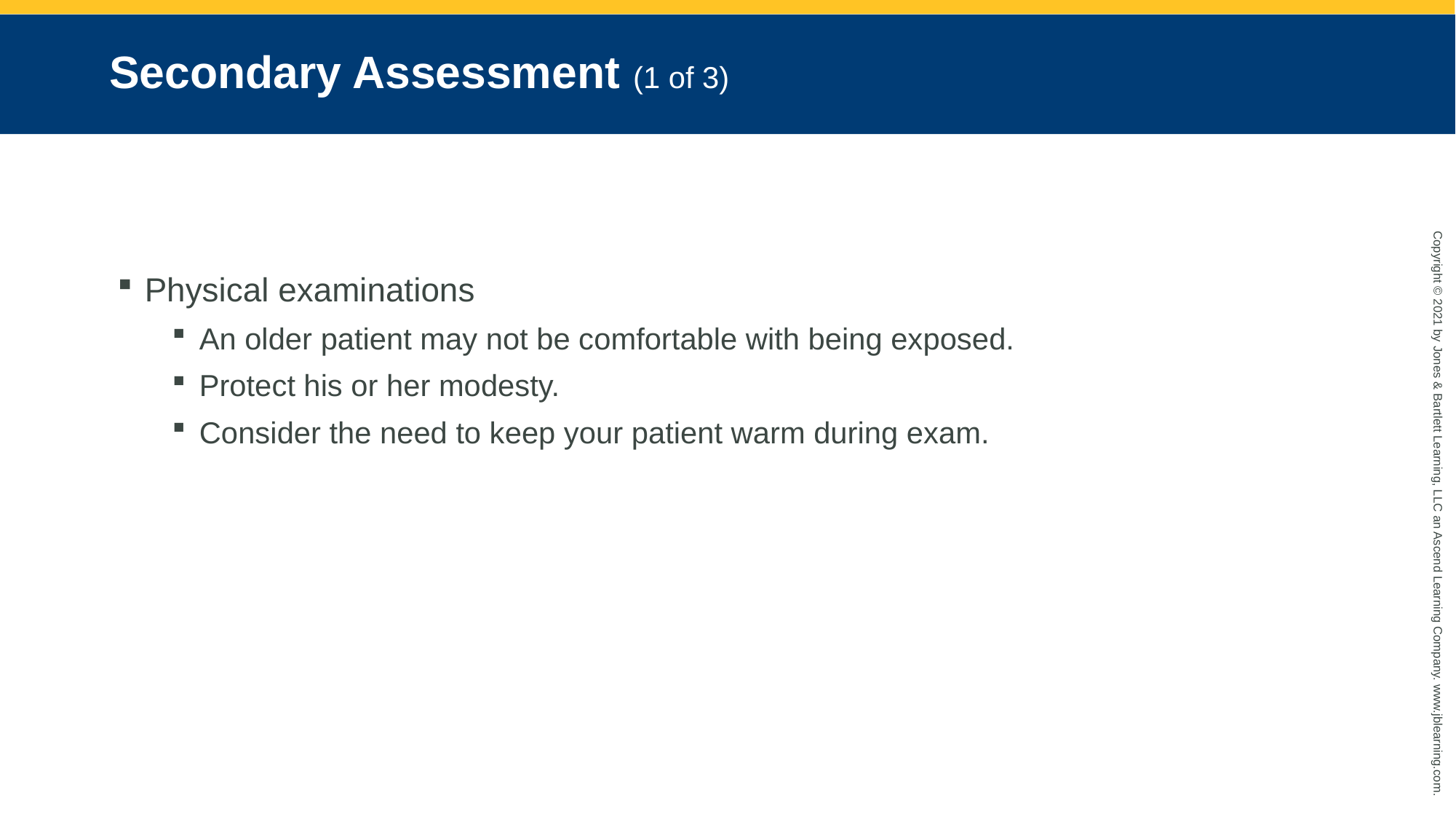

# Secondary Assessment (1 of 3)
Physical examinations
An older patient may not be comfortable with being exposed.
Protect his or her modesty.
Consider the need to keep your patient warm during exam.